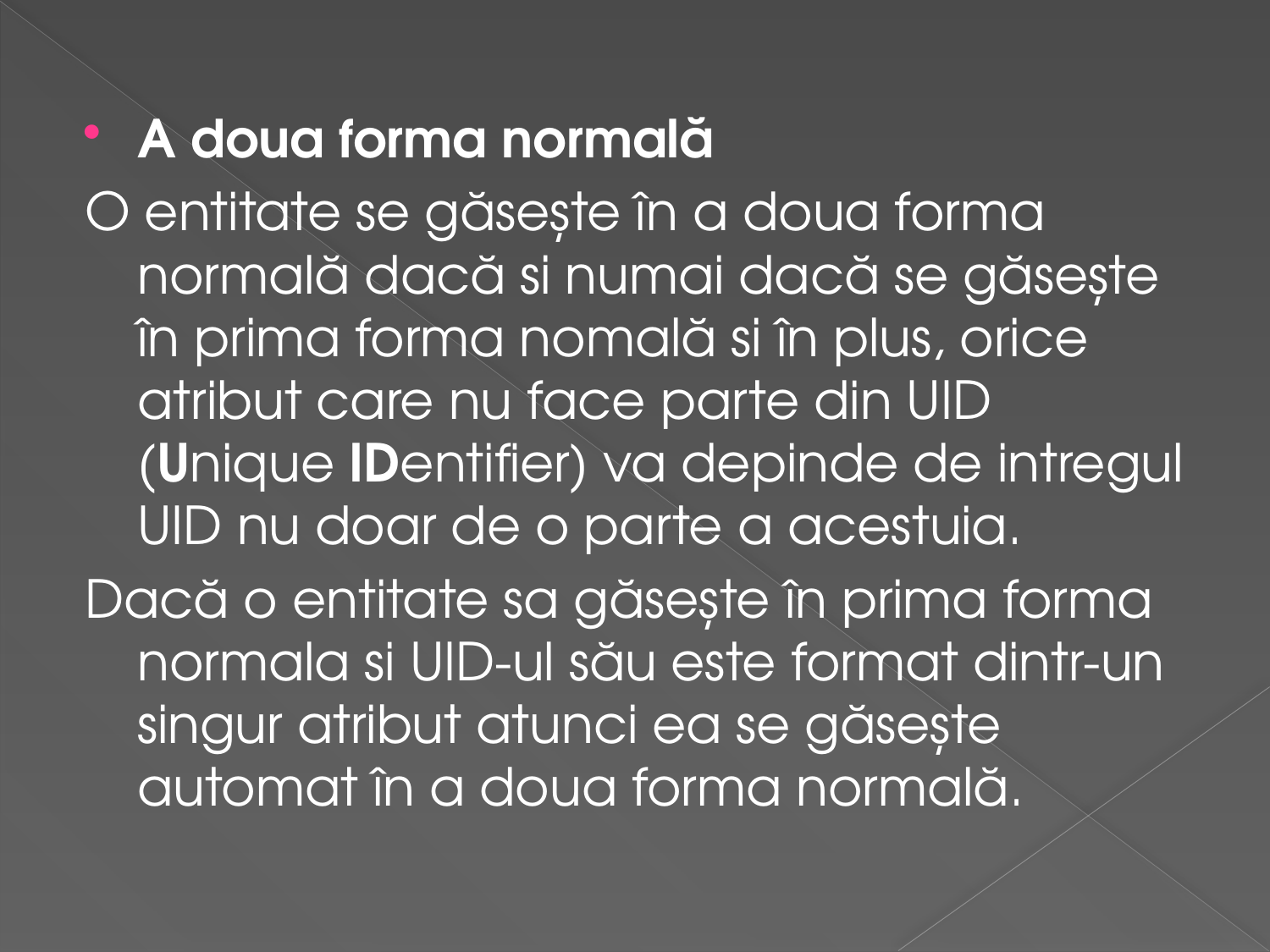

A doua forma normală
O entitate se găseşte în a doua forma normală dacă si numai dacă se găseşte în prima forma nomală si în plus, orice atribut care nu face parte din UID (Unique IDentifier) va depinde de intregul UID nu doar de o parte a acestuia.
Dacă o entitate sa găseşte în prima forma normala si UID-ul său este format dintr-un singur atribut atunci ea se găseşte automat în a doua forma normală.